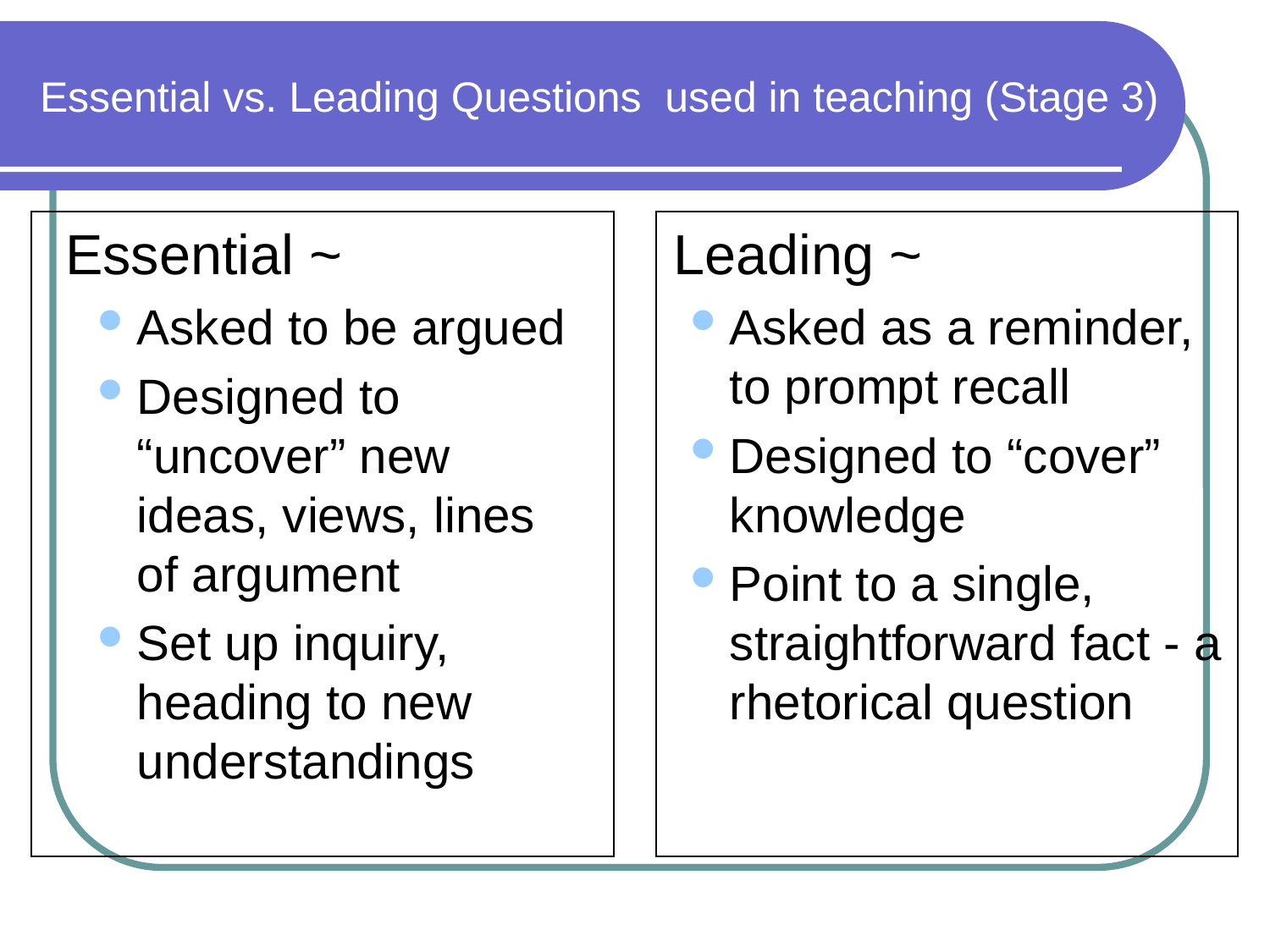

# Essential vs. Leading Questions  used in teaching (Stage 3)
  Essential ~
Asked to be argued
Designed to “uncover” new ideas, views, lines of argument
Set up inquiry, heading to new understandings

   Leading ~
Asked as a reminder, to prompt recall
Designed to “cover” knowledge
Point to a single, straightforward fact - a rhetorical question